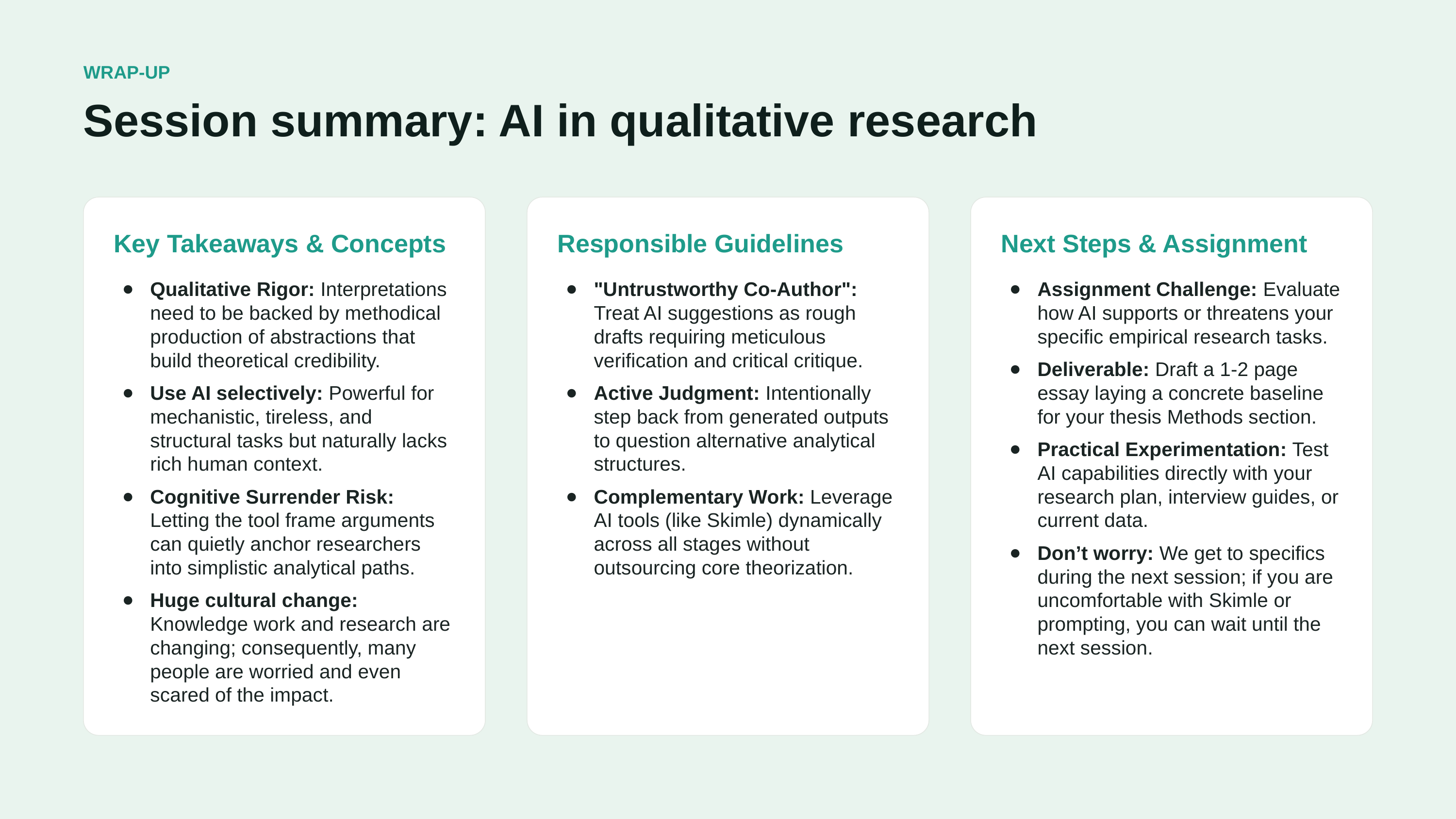

WRAP-UP
Session summary: AI in qualitative research

Key Takeaways & Concepts
Qualitative Rigor: Interpretations need to be backed by methodical production of abstractions that build theoretical credibility.
Use AI selectively: Powerful for mechanistic, tireless, and structural tasks but naturally lacks rich human context.
Cognitive Surrender Risk: Letting the tool frame arguments can quietly anchor researchers into simplistic analytical paths.
Huge cultural change: Knowledge work and research are changing; consequently, many people are worried and even scared of the impact.

Responsible Guidelines
"Untrustworthy Co-Author": Treat AI suggestions as rough drafts requiring meticulous verification and critical critique.
Active Judgment: Intentionally step back from generated outputs to question alternative analytical structures.
Complementary Work: Leverage AI tools (like Skimle) dynamically across all stages without outsourcing core theorization.

Next Steps & Assignment
Assignment Challenge: Evaluate how AI supports or threatens your specific empirical research tasks.
Deliverable: Draft a 1-2 page essay laying a concrete baseline for your thesis Methods section.
Practical Experimentation: Test AI capabilities directly with your research plan, interview guides, or current data.
Don’t worry: We get to specifics during the next session; if you are uncomfortable with Skimle or prompting, you can wait until the next session.